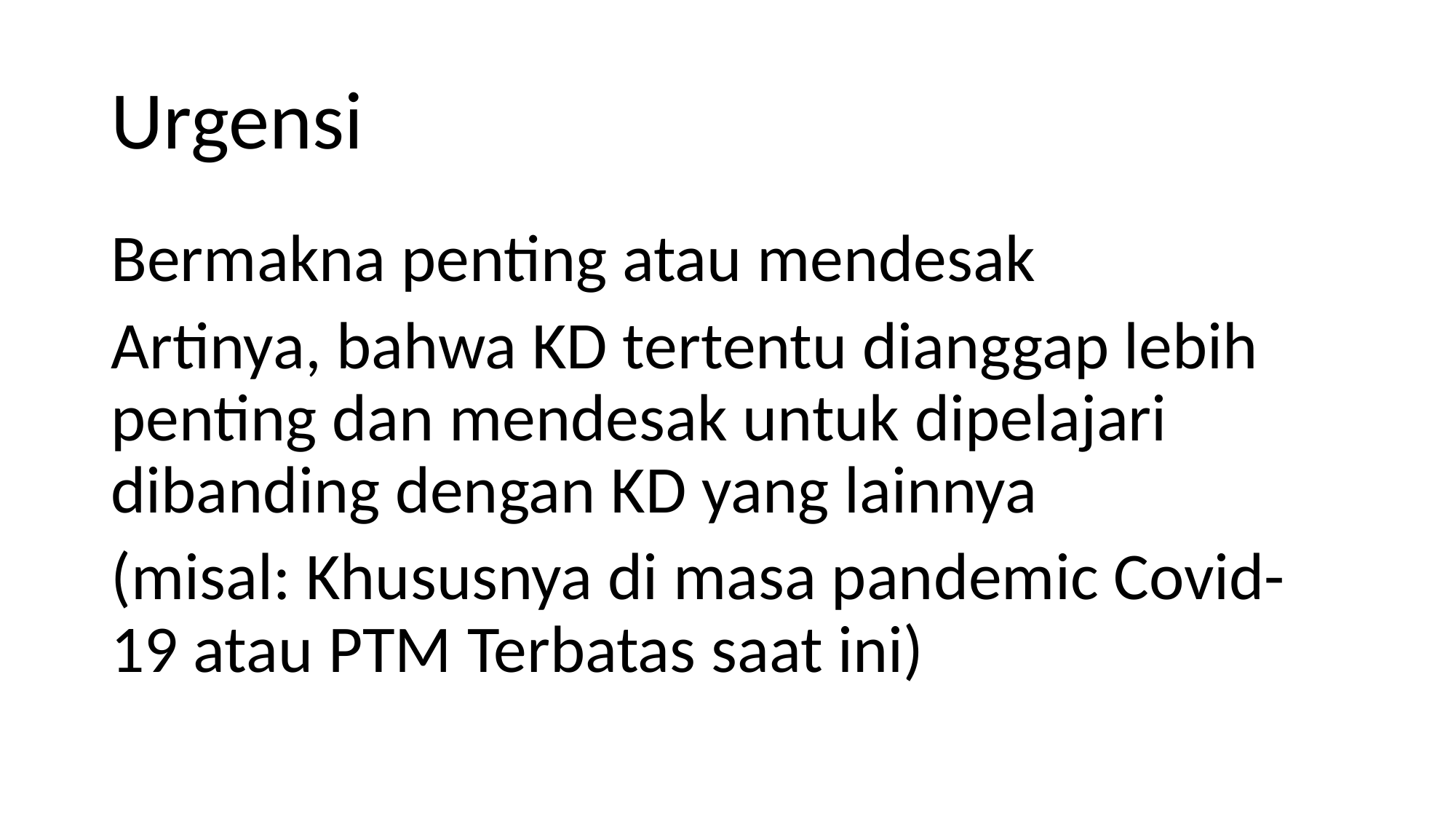

# Urgensi
Bermakna penting atau mendesak
Artinya, bahwa KD tertentu dianggap lebih penting dan mendesak untuk dipelajari dibanding dengan KD yang lainnya
(misal: Khususnya di masa pandemic Covid-19 atau PTM Terbatas saat ini)